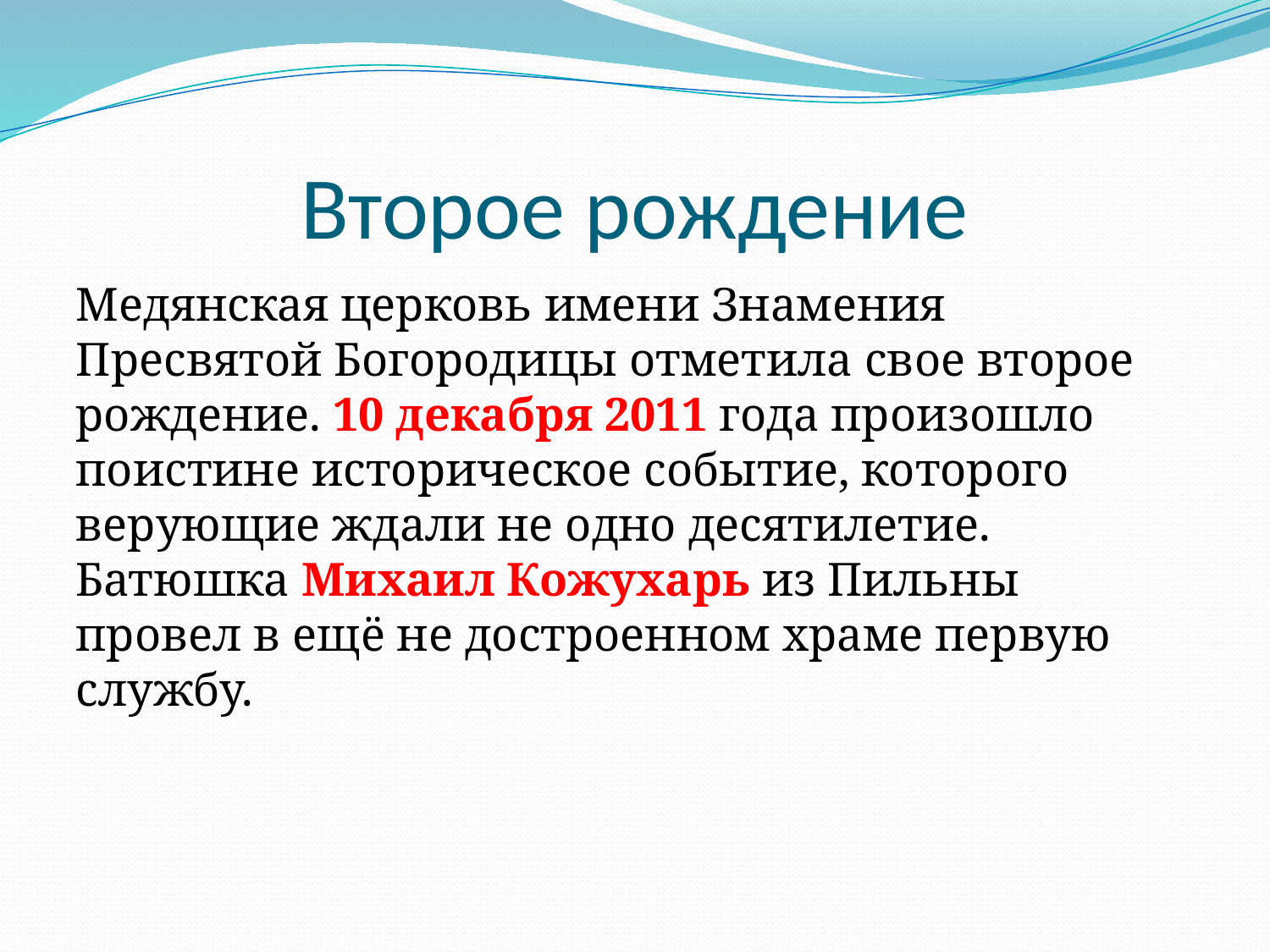

# Второе рождение
Медянская церковь имени Знамения Пресвятой Богородицы отметила свое второе рождение. 10 декабря 2011 года произошло поистине историческое событие, которого верующие ждали не одно десятилетие. Батюшка Михаил Кожухарь из Пильны провел в ещё не достроенном храме первую службу.